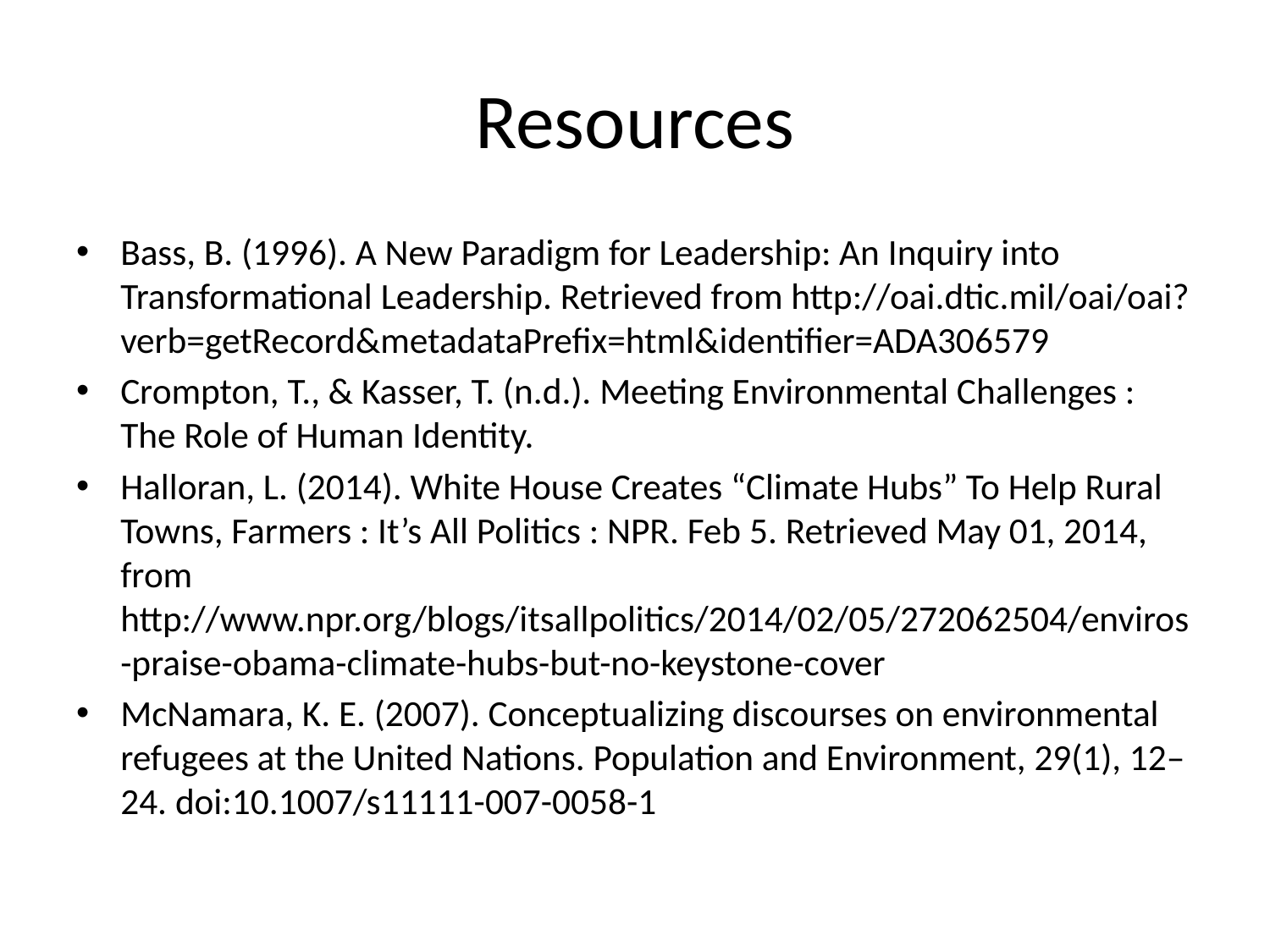

# Resources
Bass, B. (1996). A New Paradigm for Leadership: An Inquiry into Transformational Leadership. Retrieved from http://oai.dtic.mil/oai/oai?verb=getRecord&metadataPrefix=html&identifier=ADA306579
Crompton, T., & Kasser, T. (n.d.). Meeting Environmental Challenges : The Role of Human Identity.
Halloran, L. (2014). White House Creates “Climate Hubs” To Help Rural Towns, Farmers : It’s All Politics : NPR. Feb 5. Retrieved May 01, 2014, from http://www.npr.org/blogs/itsallpolitics/2014/02/05/272062504/enviros-praise-obama-climate-hubs-but-no-keystone-cover
McNamara, K. E. (2007). Conceptualizing discourses on environmental refugees at the United Nations. Population and Environment, 29(1), 12–24. doi:10.1007/s11111-007-0058-1